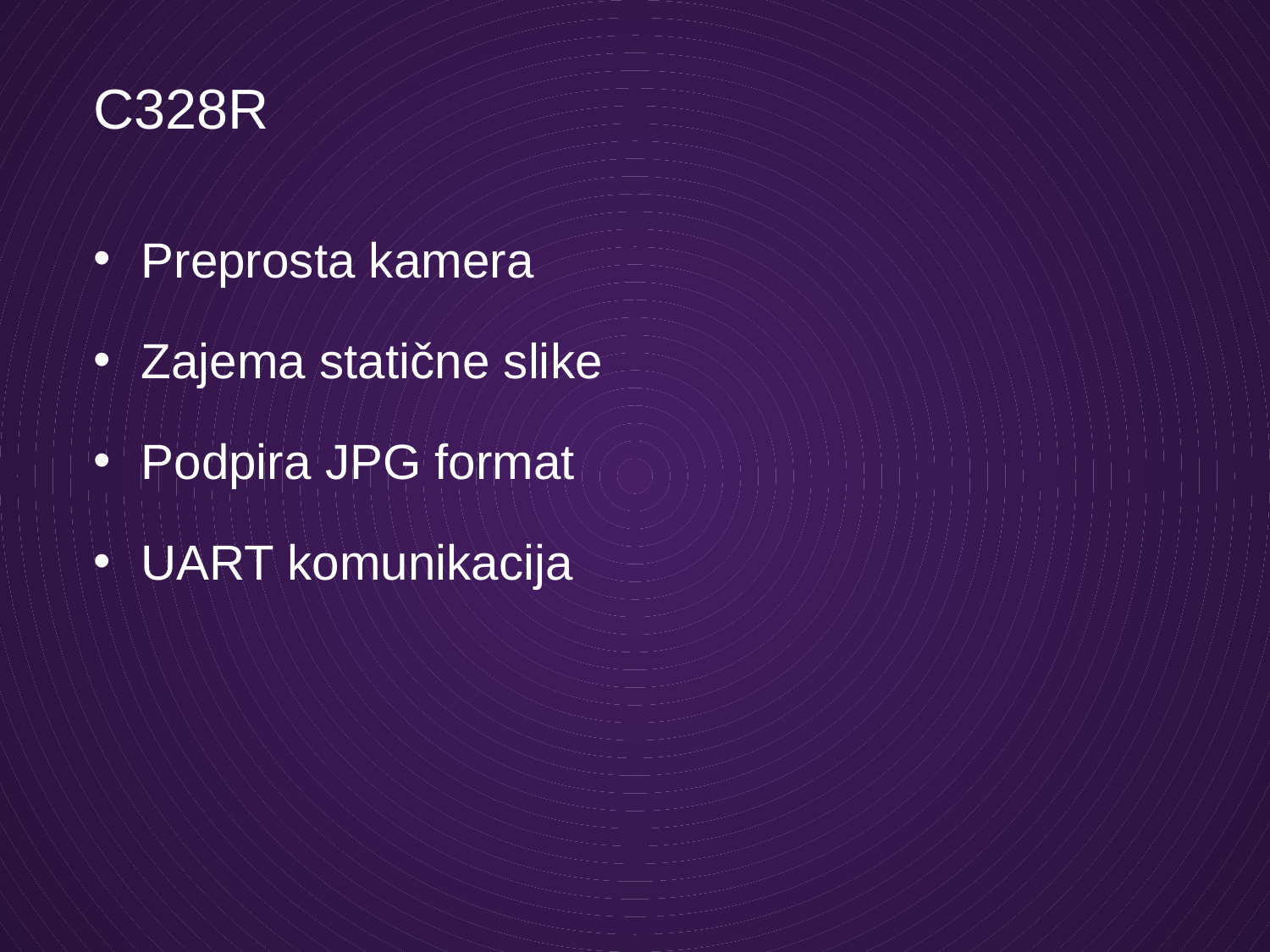

# C328R

Preprosta kamera
Zajema statične slike
Podpira JPG format
UART komunikacija